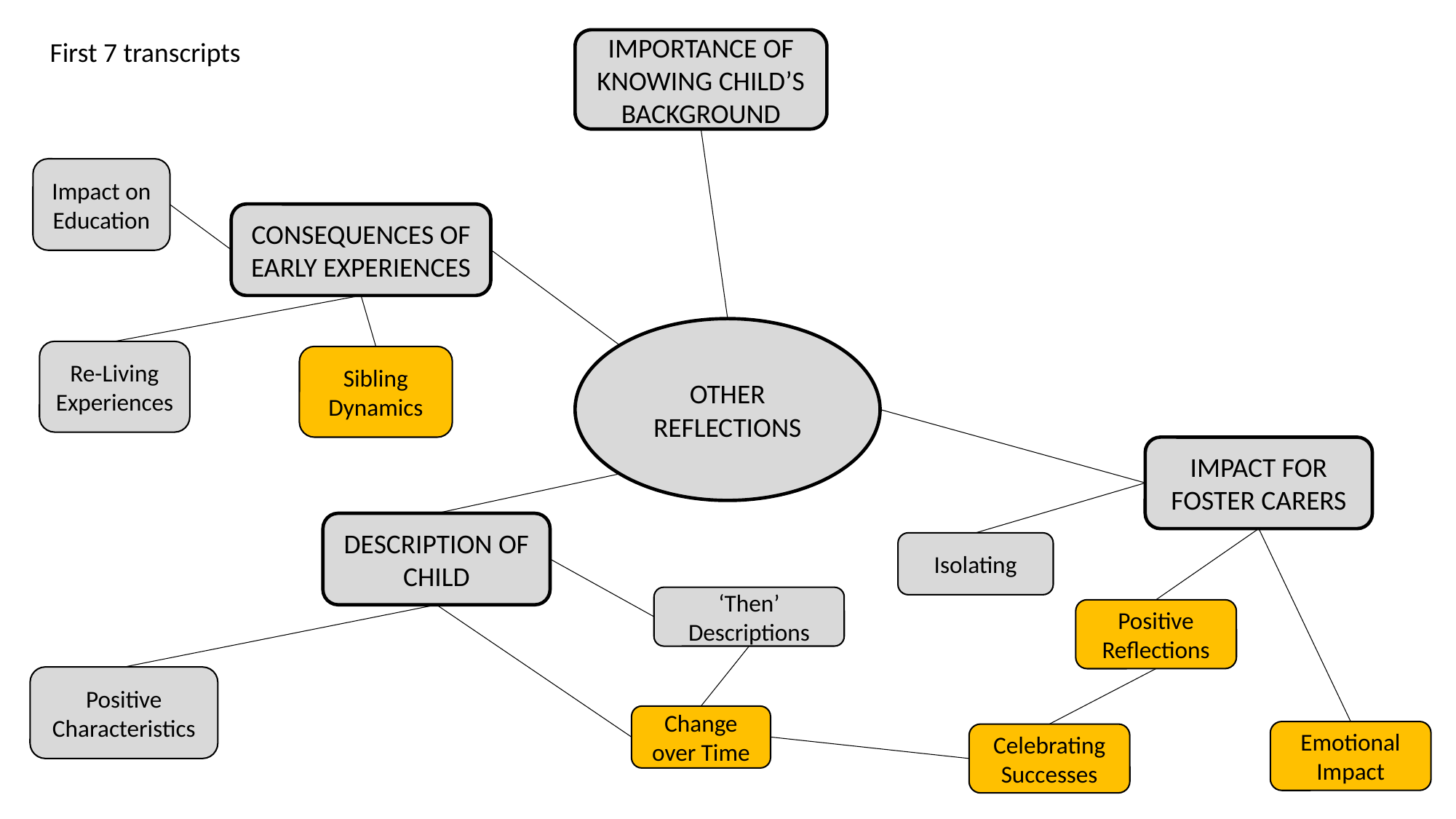

First 7 transcripts
IMPORTANCE OF KNOWING CHILD’S BACKGROUND
Impact on Education
CONSEQUENCES OF EARLY EXPERIENCES
OTHER REFLECTIONS
Re-Living Experiences
Sibling Dynamics
IMPACT FOR FOSTER CARERS
DESCRIPTION OF CHILD
Isolating
‘Then’ Descriptions
Positive Reflections
Positive Characteristics
Change over Time
Emotional Impact
Celebrating Successes